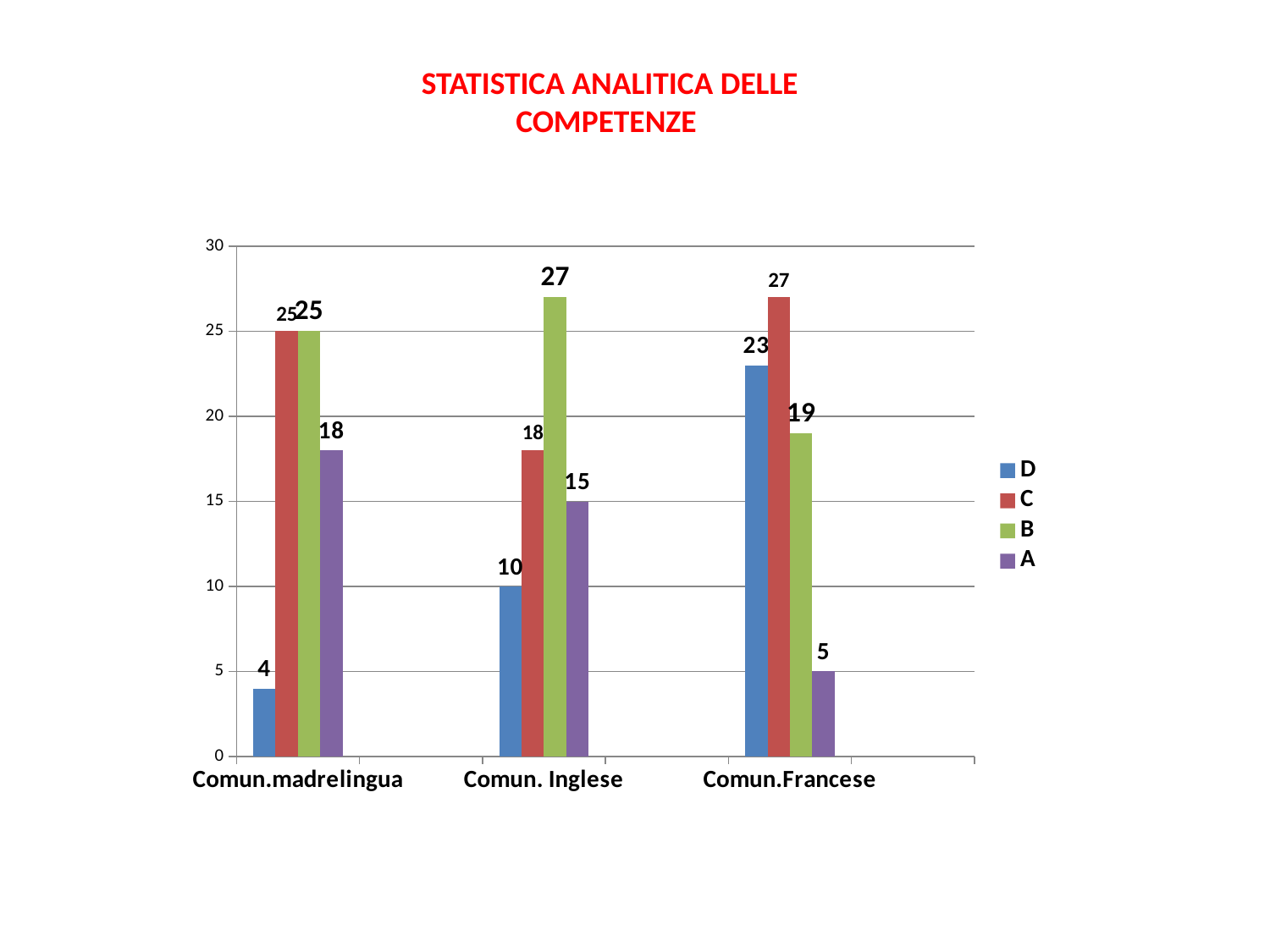

STATISTICA ANALITICA DELLE COMPETENZE

### Chart

| Category | D | C | B | A |
|---|---|---|---|---|
| Comun.madrelingua | 4.0 | 25.0 | 25.0 | 18.0 |
|  | None | None | None | None |
| Comun. Inglese | 10.0 | 18.0 | 27.0 | 15.0 |
|  | None | None | None | None |
| Comun.Francese | 23.0 | 27.0 | 19.0 | 5.0 |